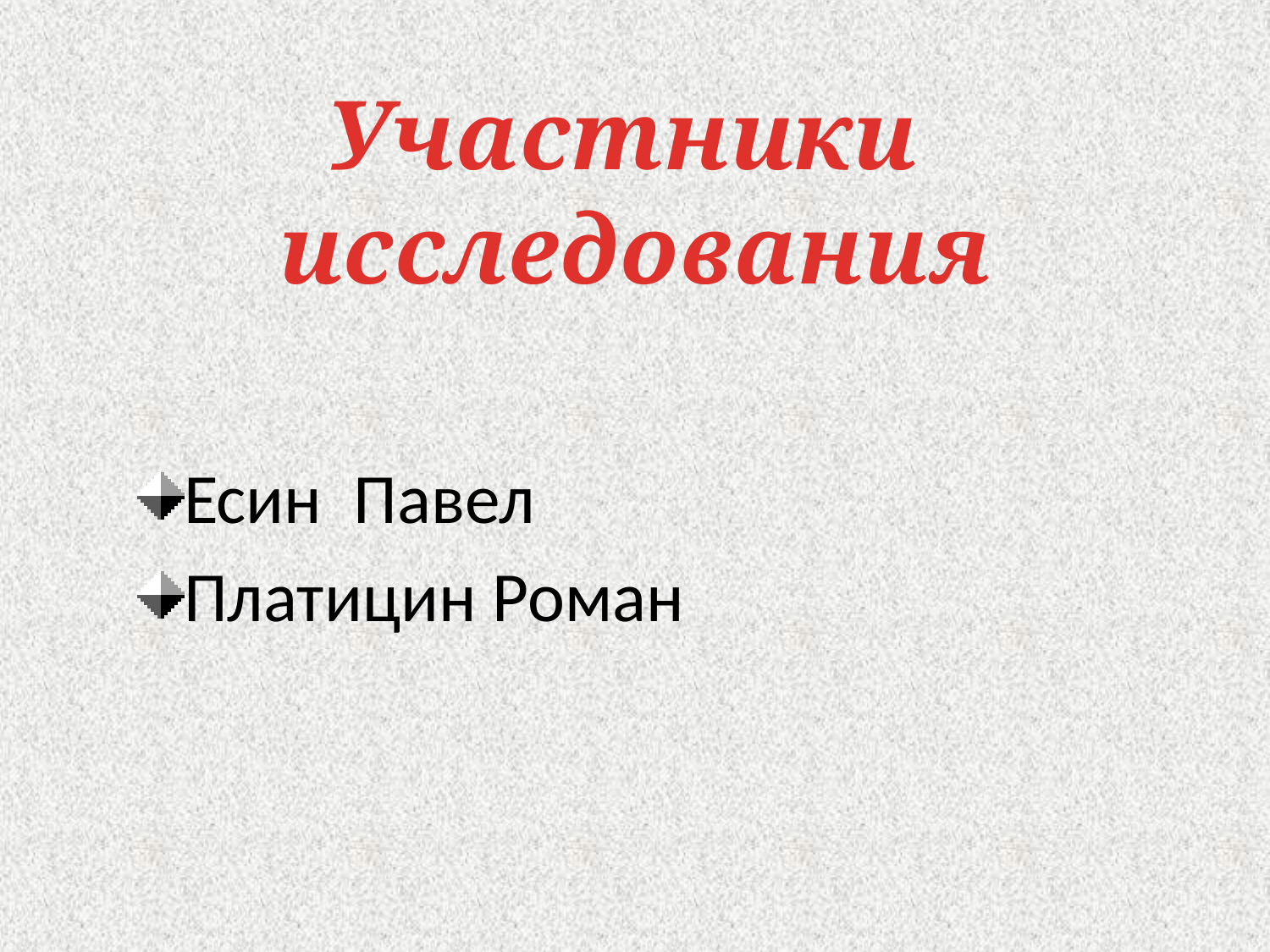

# Участники исследования
Есин  Павел
Платицин Роман